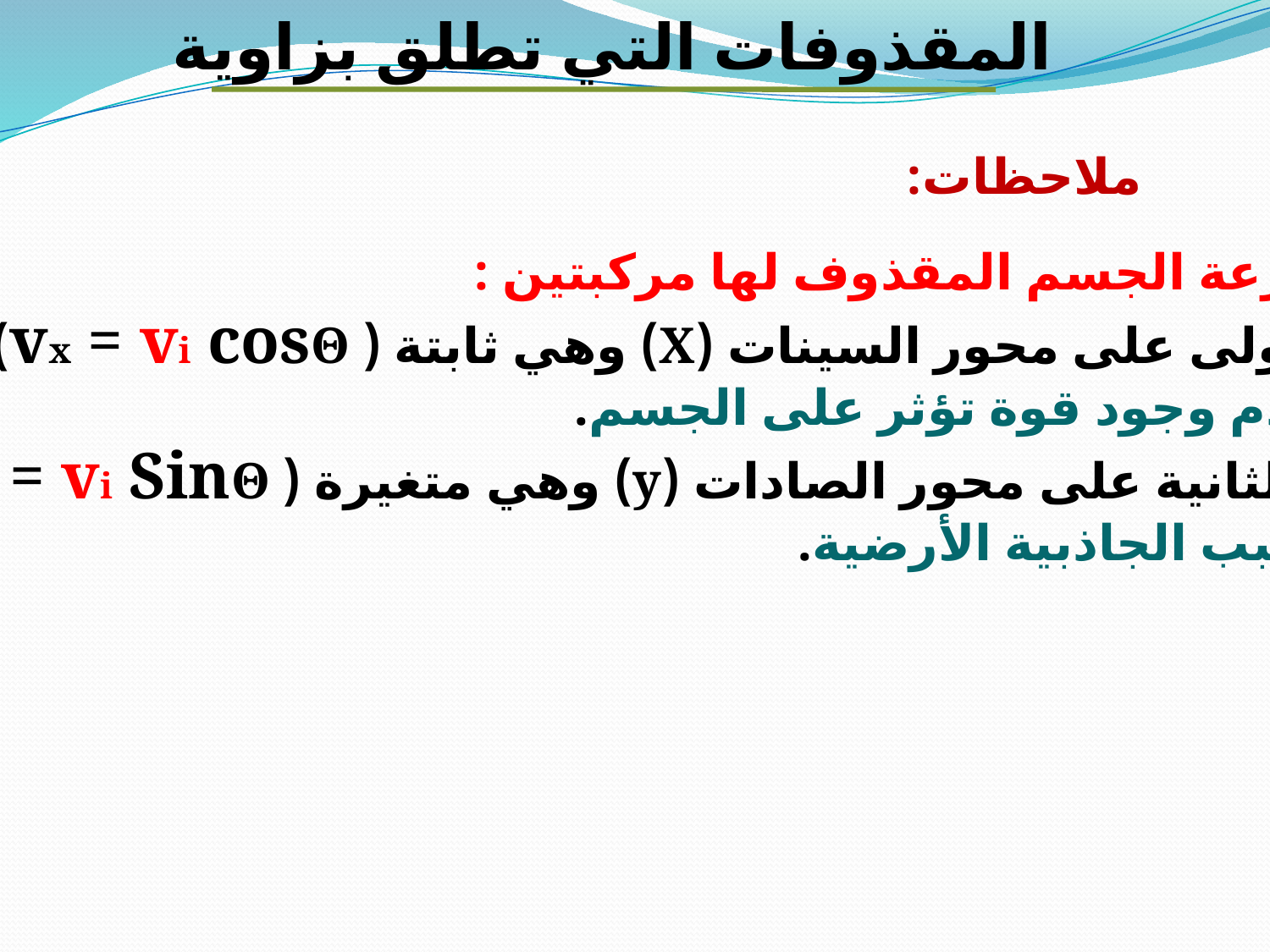

المقذوفات التي تطلق بزاوية
ملاحظات:
سرعة الجسم المقذوف لها مركبتين :
الأولى على محور السينات (X) وهي ثابتة ( vx = vi cosΘ)
لعدم وجود قوة تؤثر على الجسم.
و الثانية على محور الصادات (y) وهي متغيرة ( vy = vi SinΘ)
بسبب الجاذبية الأرضية.